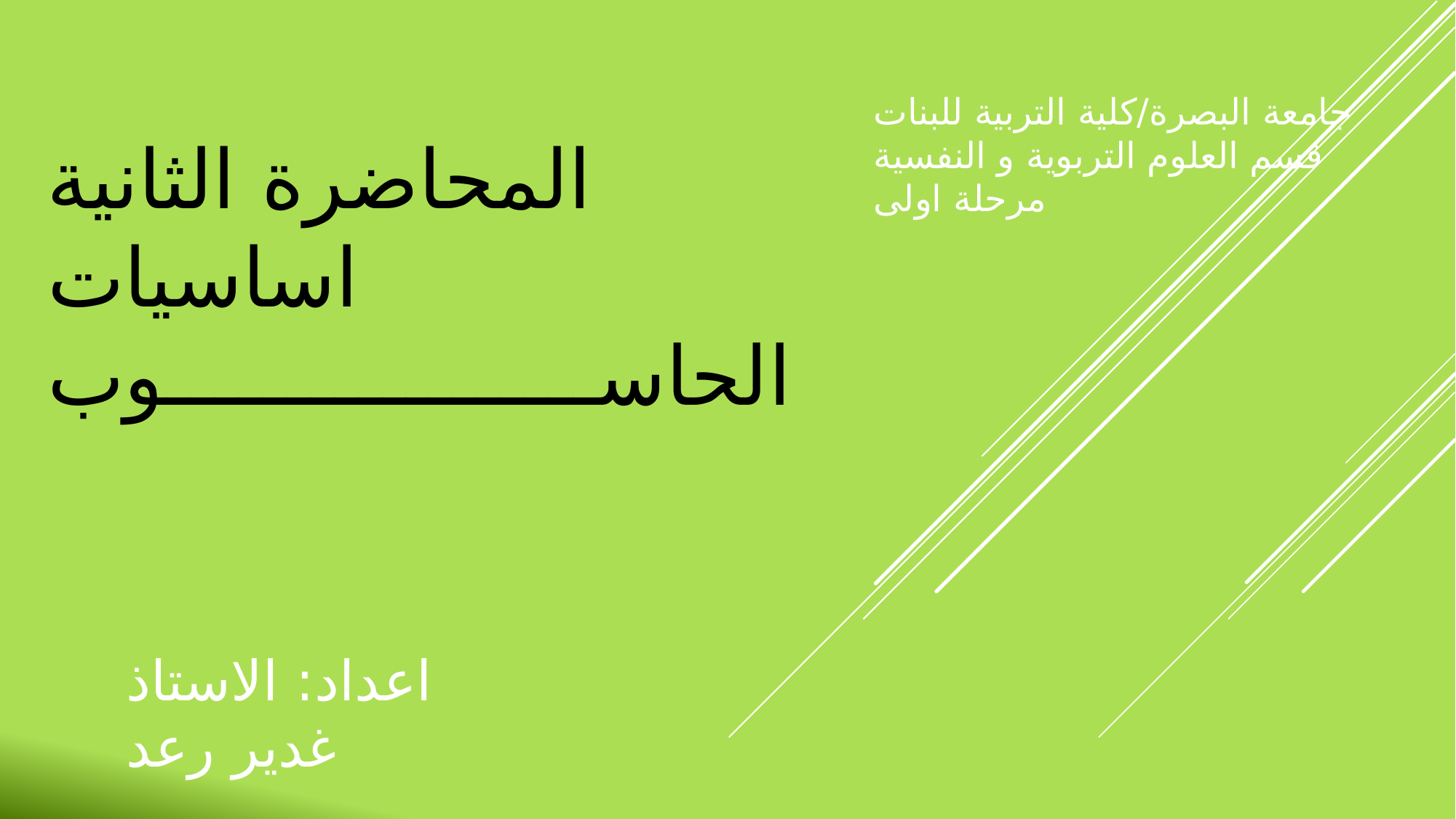

جامعة البصرة/كلية التربية للبنات
قسم العلوم التربوية و النفسية
مرحلة اولى
# المحاضرة الثانية اساسيات الحاســــــــــــــــــوب

اعداد: الاستاذ غدير رعد